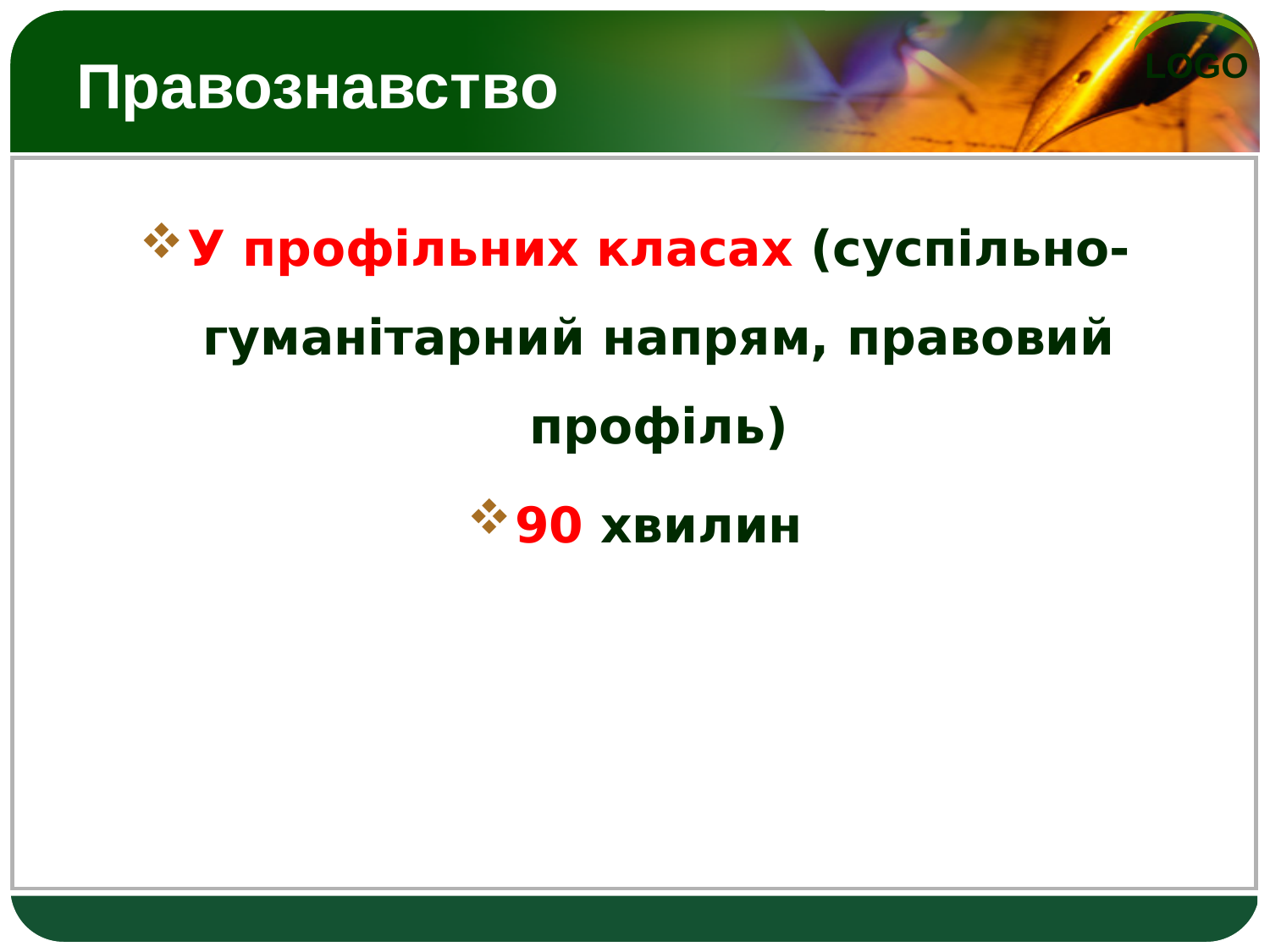

# Правознавство
У профільних класах (суспільно-гуманітарний напрям, правовий профіль)
90 хвилин